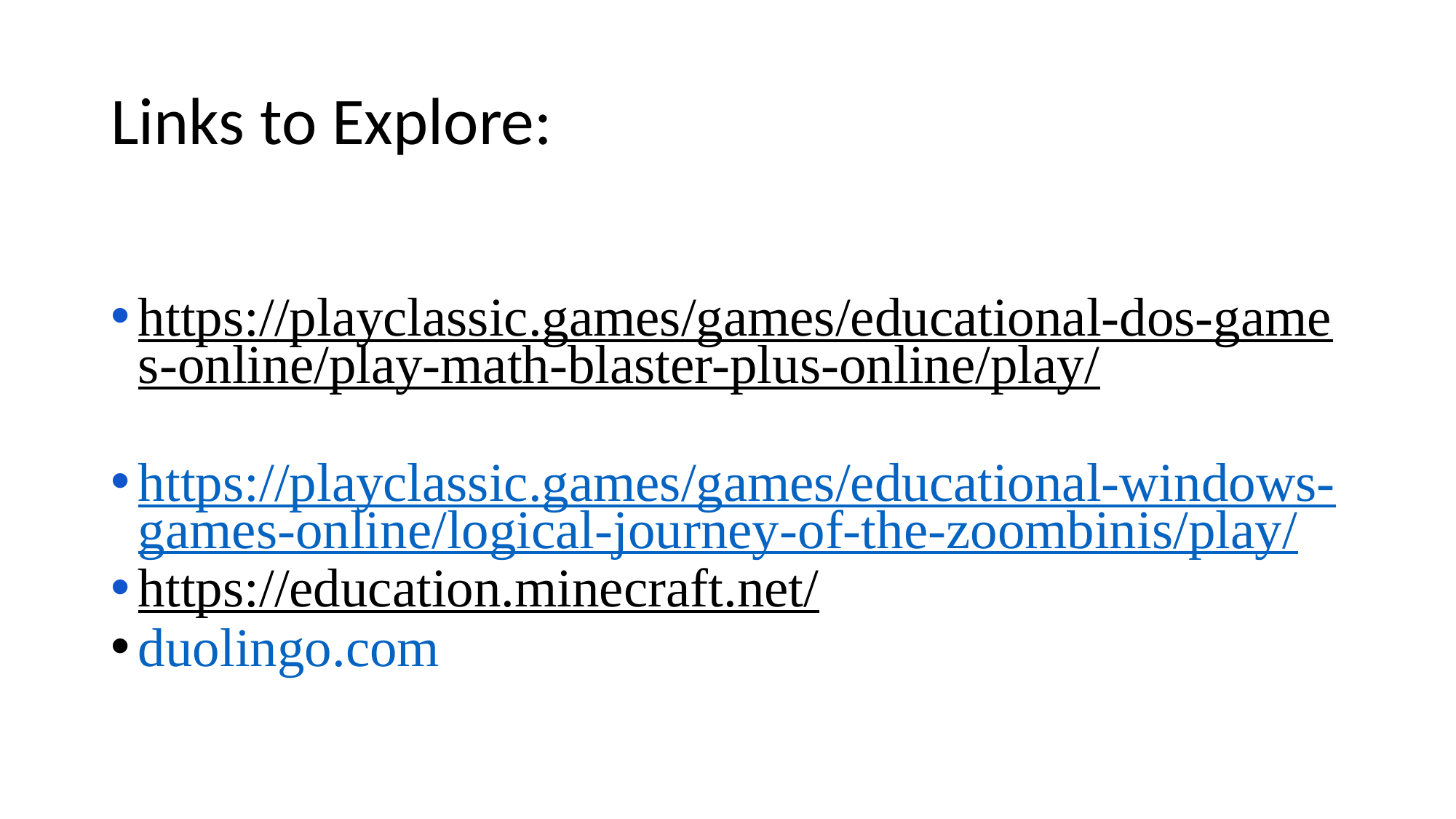

# Links to Explore:

https://playclassic.games/games/educational-dos-games-online/play-math-blaster-plus-online/play/
https://playclassic.games/games/educational-windows-games-online/logical-journey-of-the-zoombinis/play/
https://education.minecraft.net/
duolingo.com